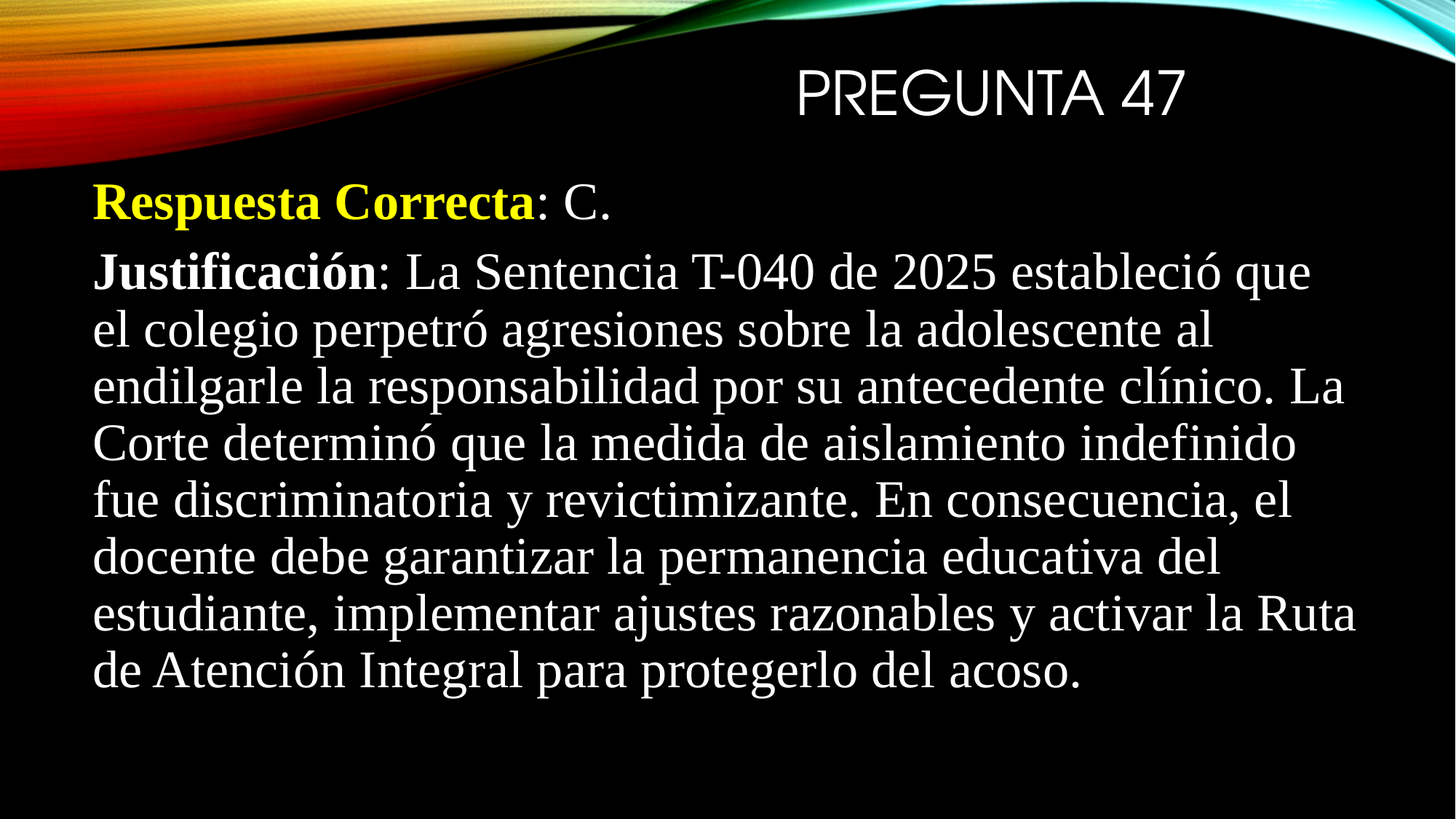

# PREGUNTA 47
Respuesta Correcta: C.
Justificación: La Sentencia T-040 de 2025 estableció que el colegio perpetró agresiones sobre la adolescente al endilgarle la responsabilidad por su antecedente clínico. La Corte determinó que la medida de aislamiento indefinido fue discriminatoria y revictimizante. En consecuencia, el docente debe garantizar la permanencia educativa del estudiante, implementar ajustes razonables y activar la Ruta de Atención Integral para protegerlo del acoso.